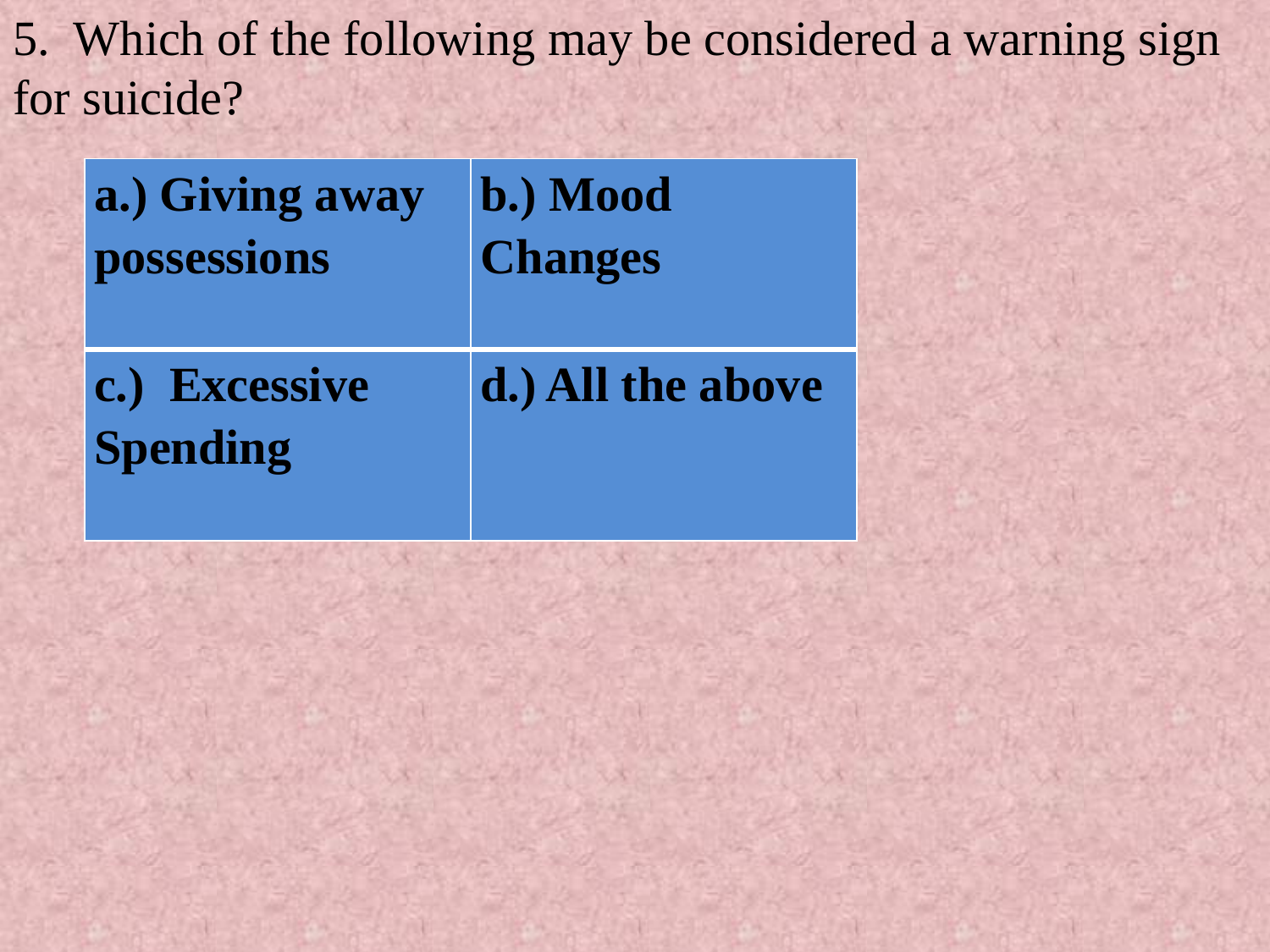

5.  Which of the following may be considered a warning sign for suicide?

| a.) Giving away possessions | b.) Mood Changes |
| --- | --- |
| c.) Excessive Spending | d.) All the above |